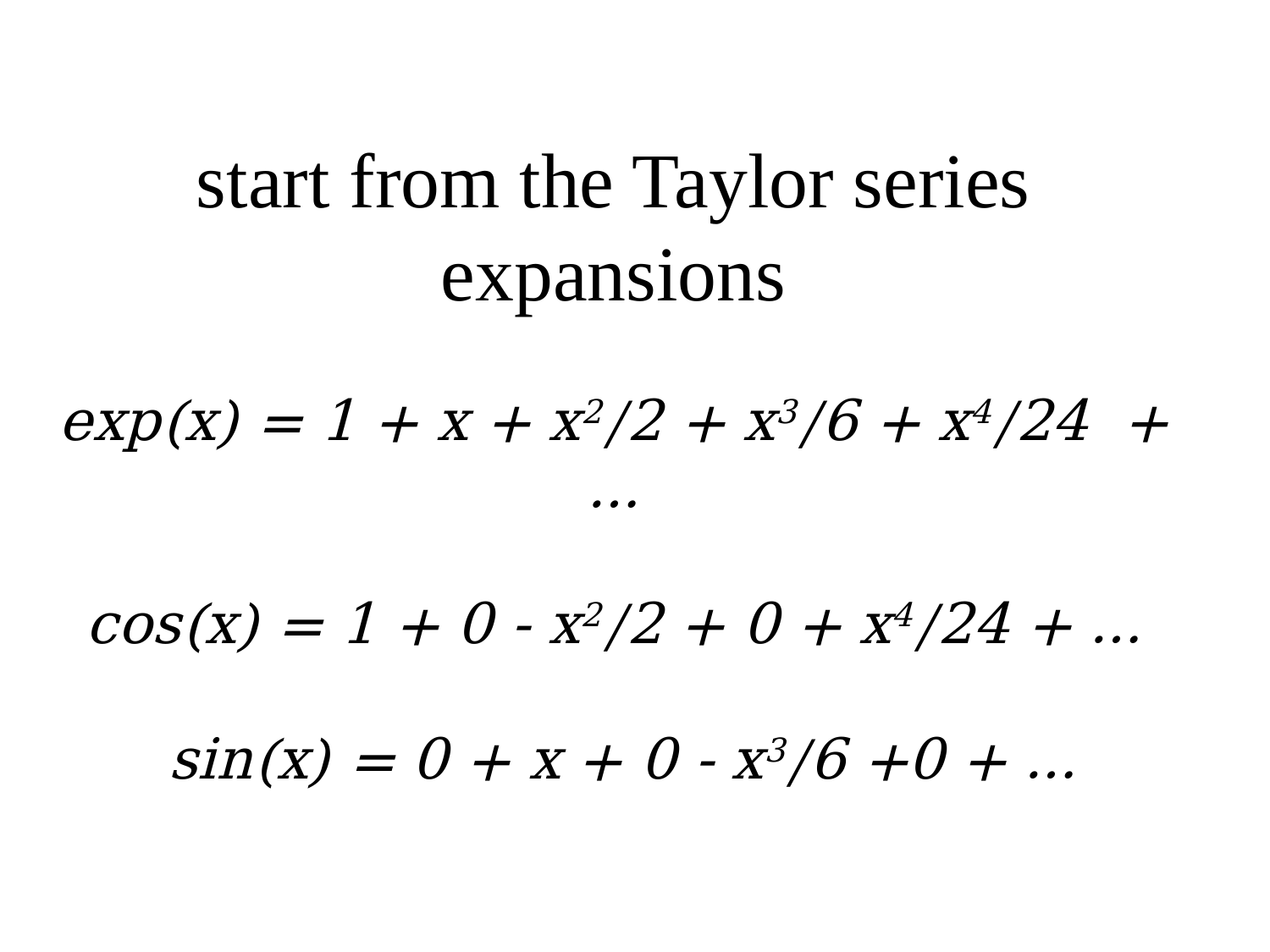

# start from the Taylor series expansions exp(x) = 1 + x + x2/2 + x3/6 + x4/24  + … cos(x) = 1 + 0 - x2/2 + 0 + x4/24 + … sin(x) = 0 + x + 0 - x3/6 +0 + …